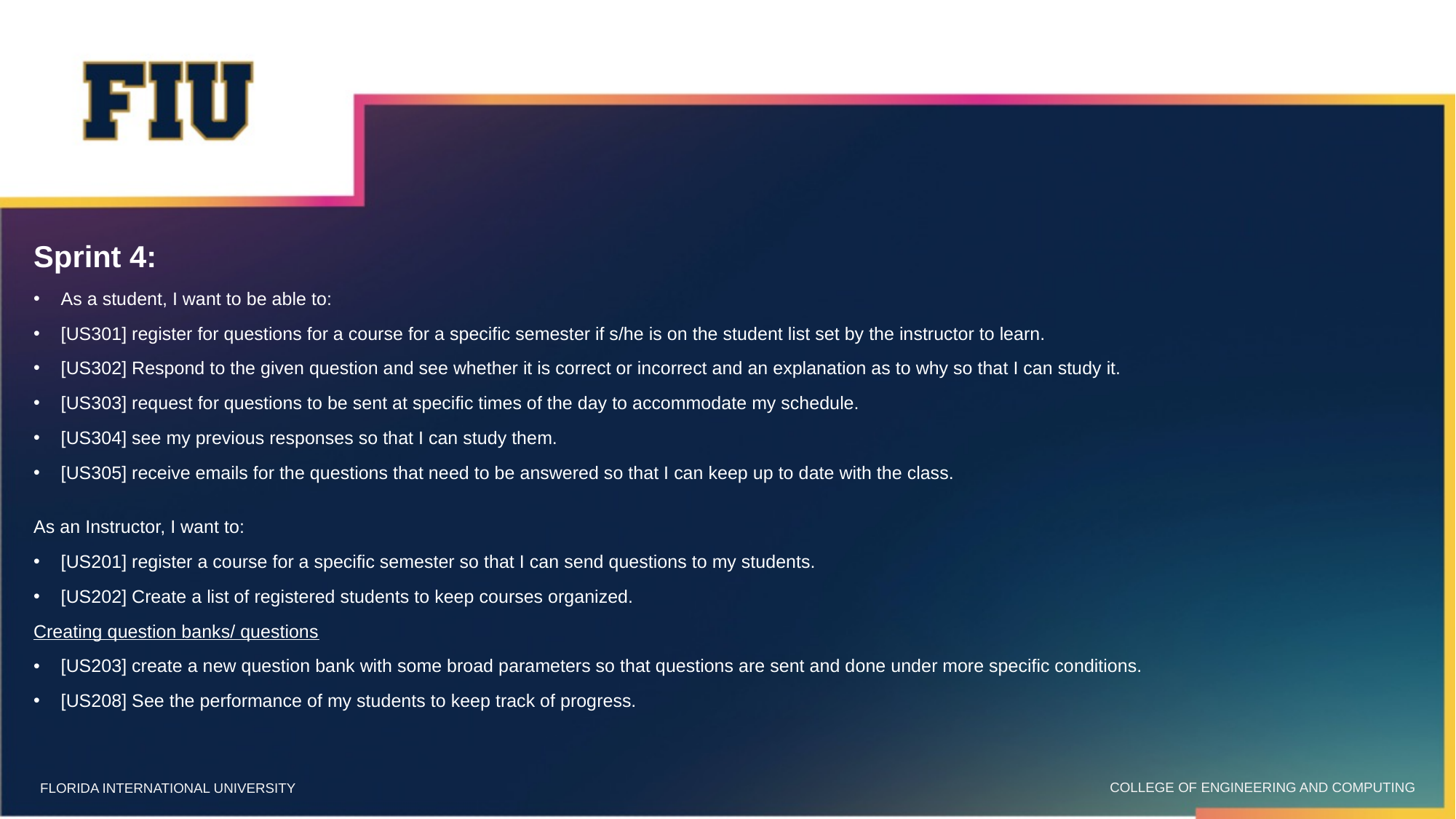

Sprint 4:
As a student, I want to be able to:
[US301] register for questions for a course for a specific semester if s/he is on the student list set by the instructor to learn.
[US302] Respond to the given question and see whether it is correct or incorrect and an explanation as to why so that I can study it.
[US303] request for questions to be sent at specific times of the day to accommodate my schedule.
[US304] see my previous responses so that I can study them.
[US305] receive emails for the questions that need to be answered so that I can keep up to date with the class.
As an Instructor, I want to:
[US201] register a course for a specific semester so that I can send questions to my students.
[US202] Create a list of registered students to keep courses organized.
Creating question banks/ questions
[US203] create a new question bank with some broad parameters so that questions are sent and done under more specific conditions.
[US208] See the performance of my students to keep track of progress.